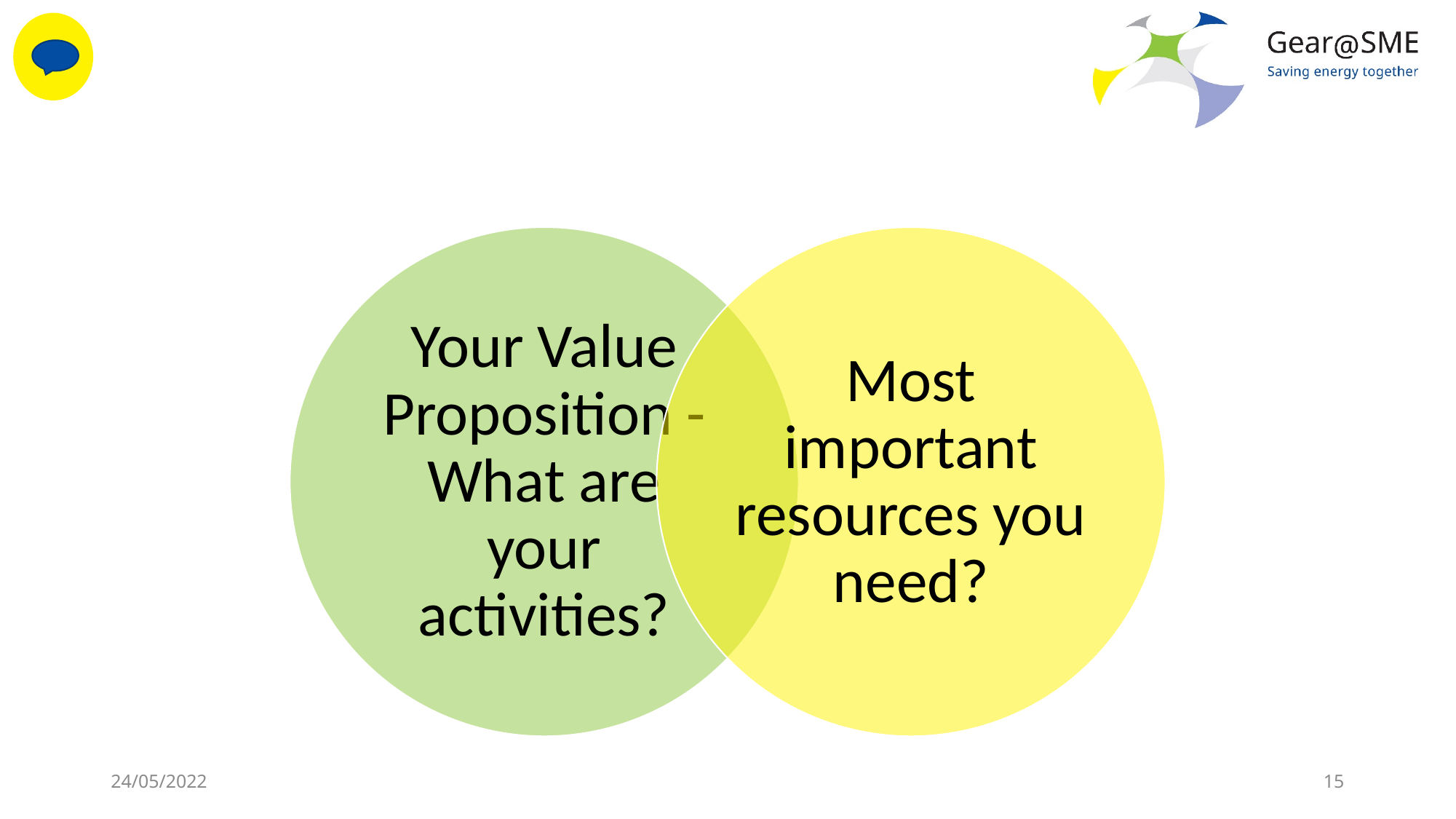

Your Value Proposition - What are your activities?
Most important resources you need?

24/05/2022
15